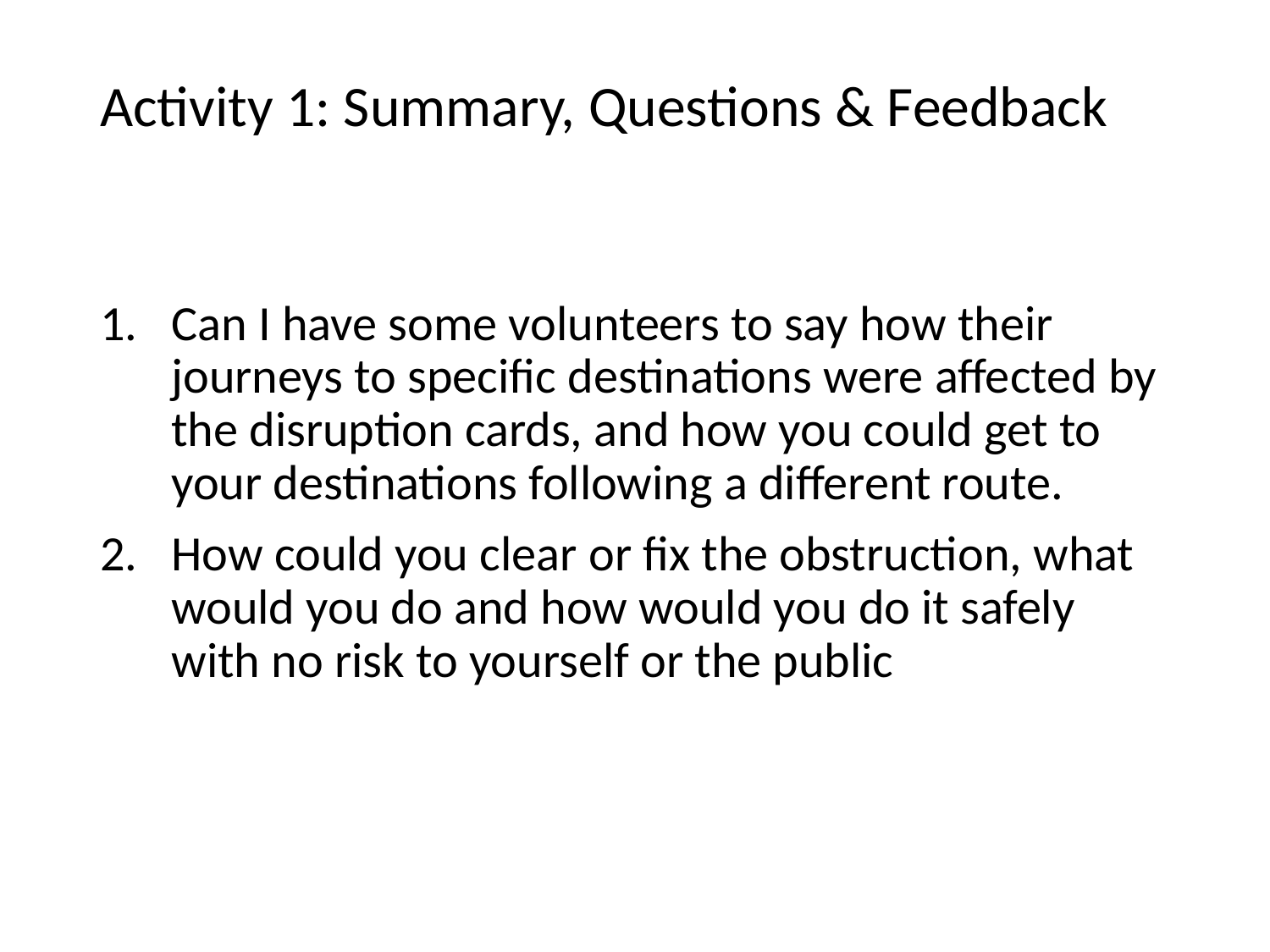

# Activity 1: Summary, Questions & Feedback
Can I have some volunteers to say how their journeys to specific destinations were affected by the disruption cards, and how you could get to your destinations following a different route.
How could you clear or fix the obstruction, what would you do and how would you do it safely with no risk to yourself or the public